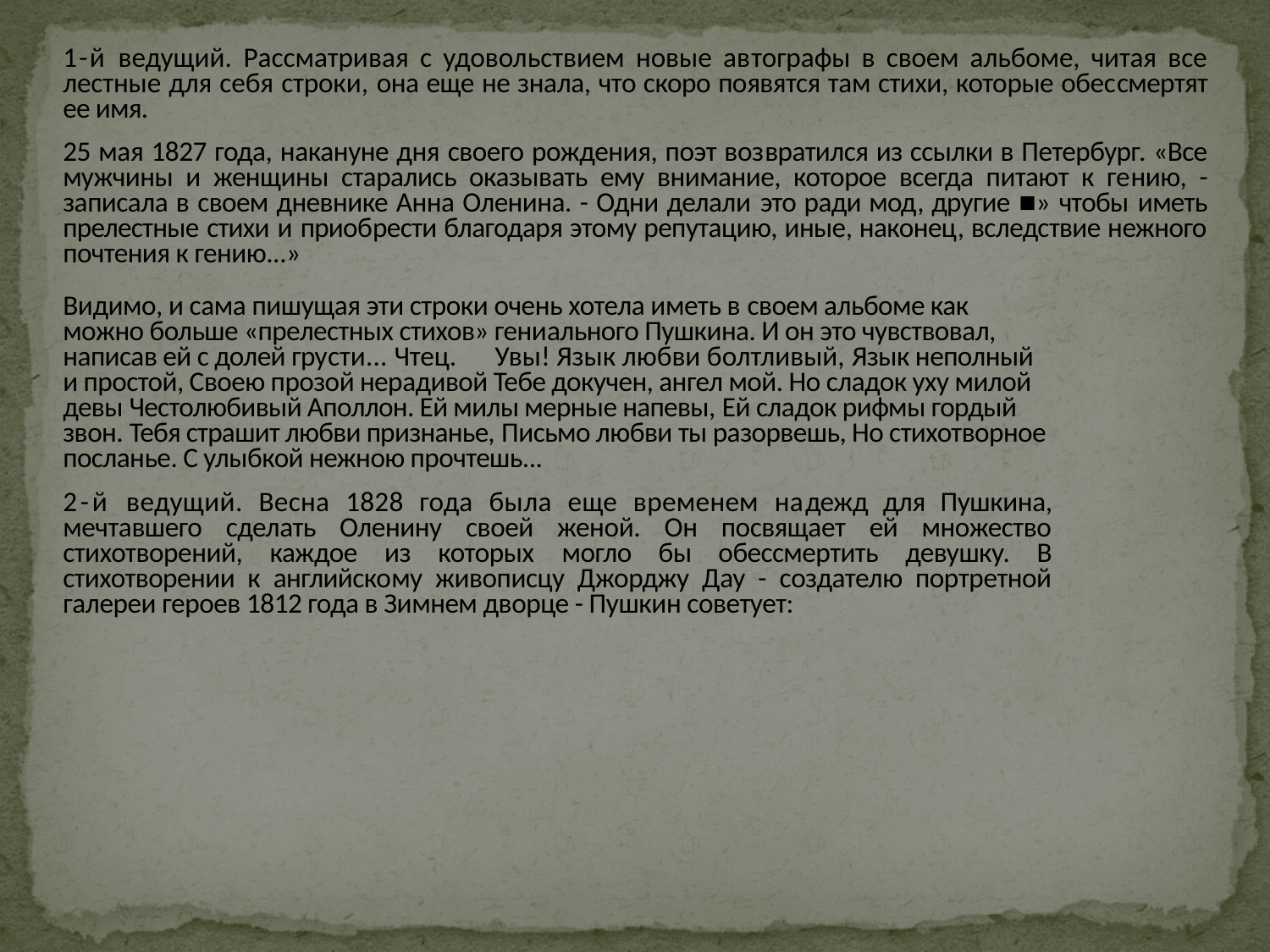

#
1-й ведущий. Рассматривая с удовольствием новые ав­тографы в своем альбоме, читая все лестные для себя строки, она еще не знала, что скоро появятся там стихи, которые обес­смертят ее имя.
25 мая 1827 года, накануне дня своего рождения, поэт воз­вратился из ссылки в Петербург. «Все мужчины и женщины старались оказывать ему внимание, которое всегда питают к ге­нию, - записала в своем дневнике Анна Оленина. - Одни делали это ради мод, другие ■» чтобы иметь прелестные стихи и приоб­рести благодаря этому репутацию, иные, наконец, вследствие нежного почтения к гению...»
Видимо, и сама пишущая эти строки очень хотела иметь в своем альбоме как можно больше «прелестных стихов» гени­ального Пушкина. И он это чувствовал, написав ей с долей гру­сти... Чтец.      Увы! Язык любви болтливый, Язык неполный и простой, Своею прозой нерадивой Тебе докучен, ангел мой. Но сладок уху милой девы Честолюбивый Аполлон. Ей милы мерные напевы, Ей сладок рифмы гордый звон. Тебя страшит любви признанье, Письмо любви ты разорвешь, Но стихотворное посланье. С улыбкой нежною прочтешь...
2-й ведущий. Весна 1828 года была еще временем на­дежд для Пушкина, мечтавшего сделать Оленину своей женой. Он посвящает ей множество стихотворений, каждое из которых могло бы обессмертить девушку. В стихотворении к английско­му живописцу Джорджу Дау - создателю портретной галереи героев 1812 года в Зимнем дворце - Пушкин советует: